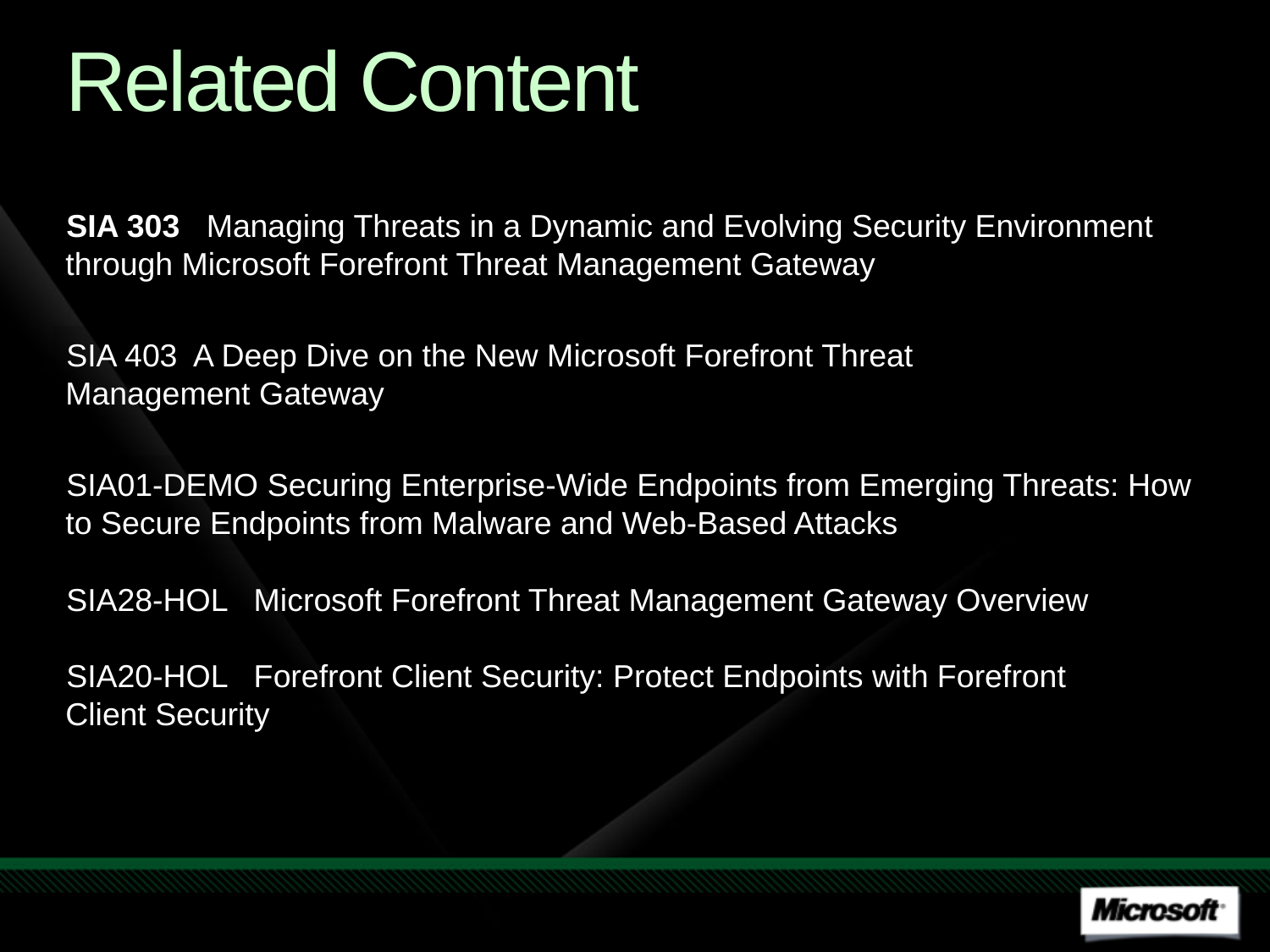

# Related Content
SIA 303   Managing Threats in a Dynamic and Evolving Security Environment through Microsoft Forefront Threat Management Gateway
SIA 403  A Deep Dive on the New Microsoft Forefront Threat
Management Gateway
SIA01-DEMO Securing Enterprise-Wide Endpoints from Emerging Threats: How to Secure Endpoints from Malware and Web-Based Attacks
SIA28-HOL   Microsoft Forefront Threat Management Gateway Overview

SIA20-HOL   Forefront Client Security: Protect Endpoints with Forefront
Client Security